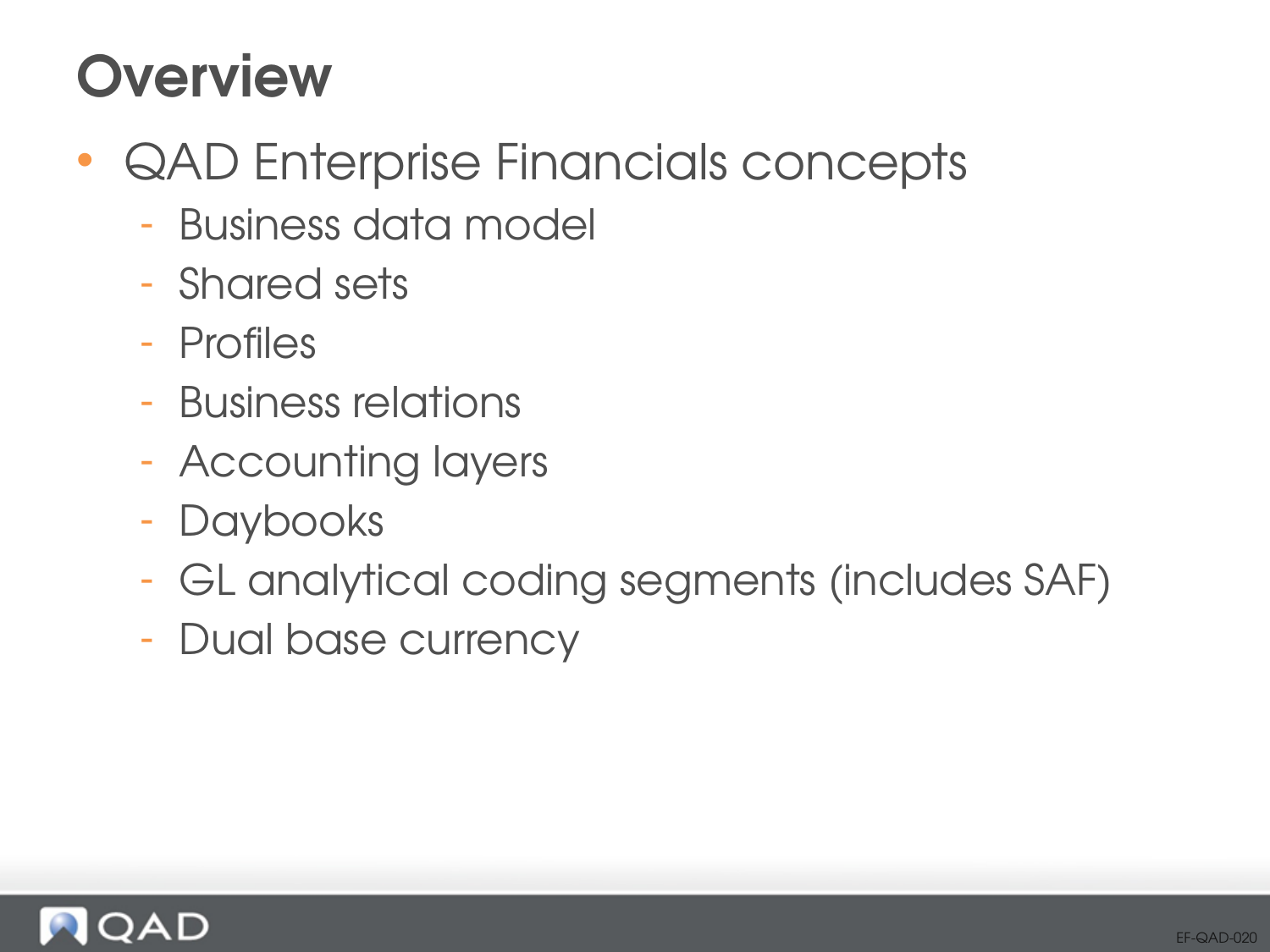

# Overview
QAD Enterprise Financials concepts
Business data model
Shared sets
Profiles
Business relations
Accounting layers
Daybooks
GL analytical coding segments (includes SAF)
Dual base currency

EF-QAD-020